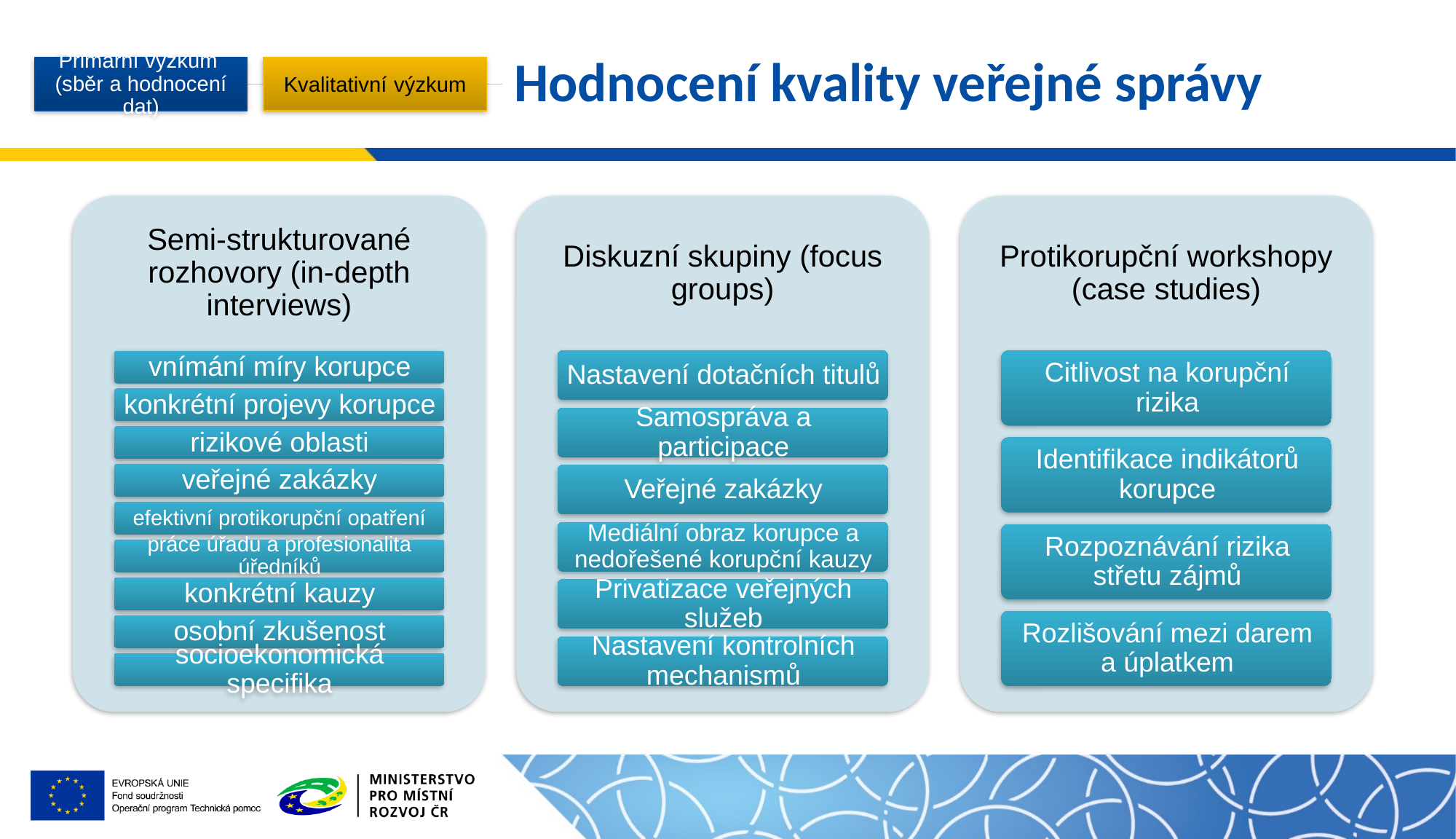

Primární výzkum
(sběr a hodnocení dat)
Kvalitativní výzkum
Hodnocení kvality veřejné správy
Semi-strukturované rozhovory (in-depth interviews)
vnímání míry korupce
konkrétní projevy korupce
rizikové oblasti
veřejné zakázky
efektivní protikorupční opatření
práce úřadu a profesionalita úředníků
konkrétní kauzy
osobní zkušenost
socioekonomická specifika
Diskuzní skupiny (focus groups)
Nastavení dotačních titulů
Samospráva a participace
Veřejné zakázky
Mediální obraz korupce a nedořešené korupční kauzy
Privatizace veřejných služeb
Nastavení kontrolních mechanismů
Protikorupční workshopy (case studies)
Citlivost na korupční rizika
Identifikace indikátorů korupce
Rozpoznávání rizika střetu zájmů
Rozlišování mezi darem a úplatkem